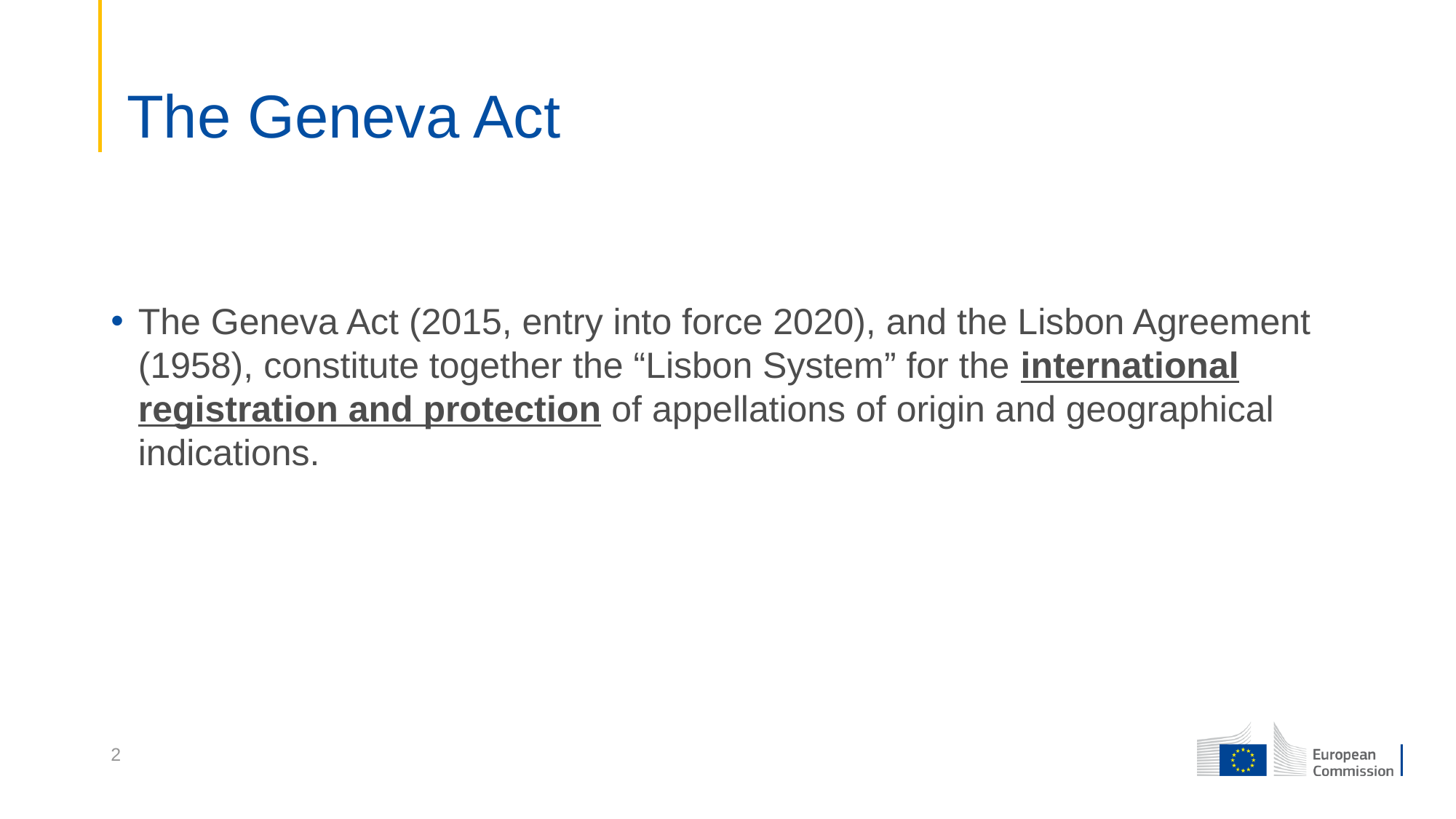

# The Geneva Act

The Geneva Act (2015, entry into force 2020), and the Lisbon Agreement (1958), constitute together the “Lisbon System” for the international registration and protection of appellations of origin and geographical indications.

2